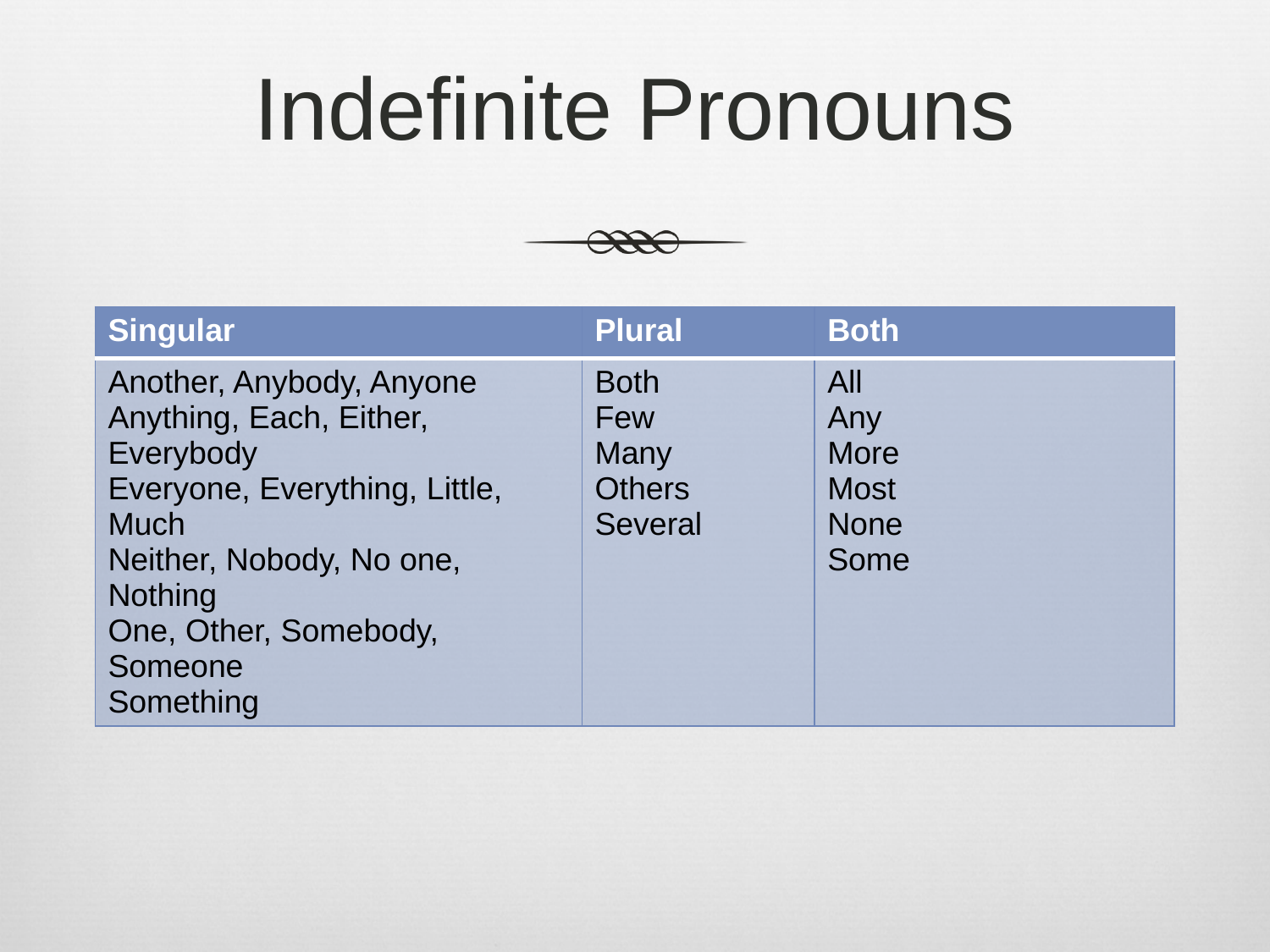

# Indefinite Pronouns
| Singular | Plural | Both |
| --- | --- | --- |
| Another, Anybody, Anyone Anything, Each, Either, Everybody Everyone, Everything, Little, Much Neither, Nobody, No one, Nothing One, Other, Somebody, Someone Something | Both Few Many Others Several | All Any More Most None Some |